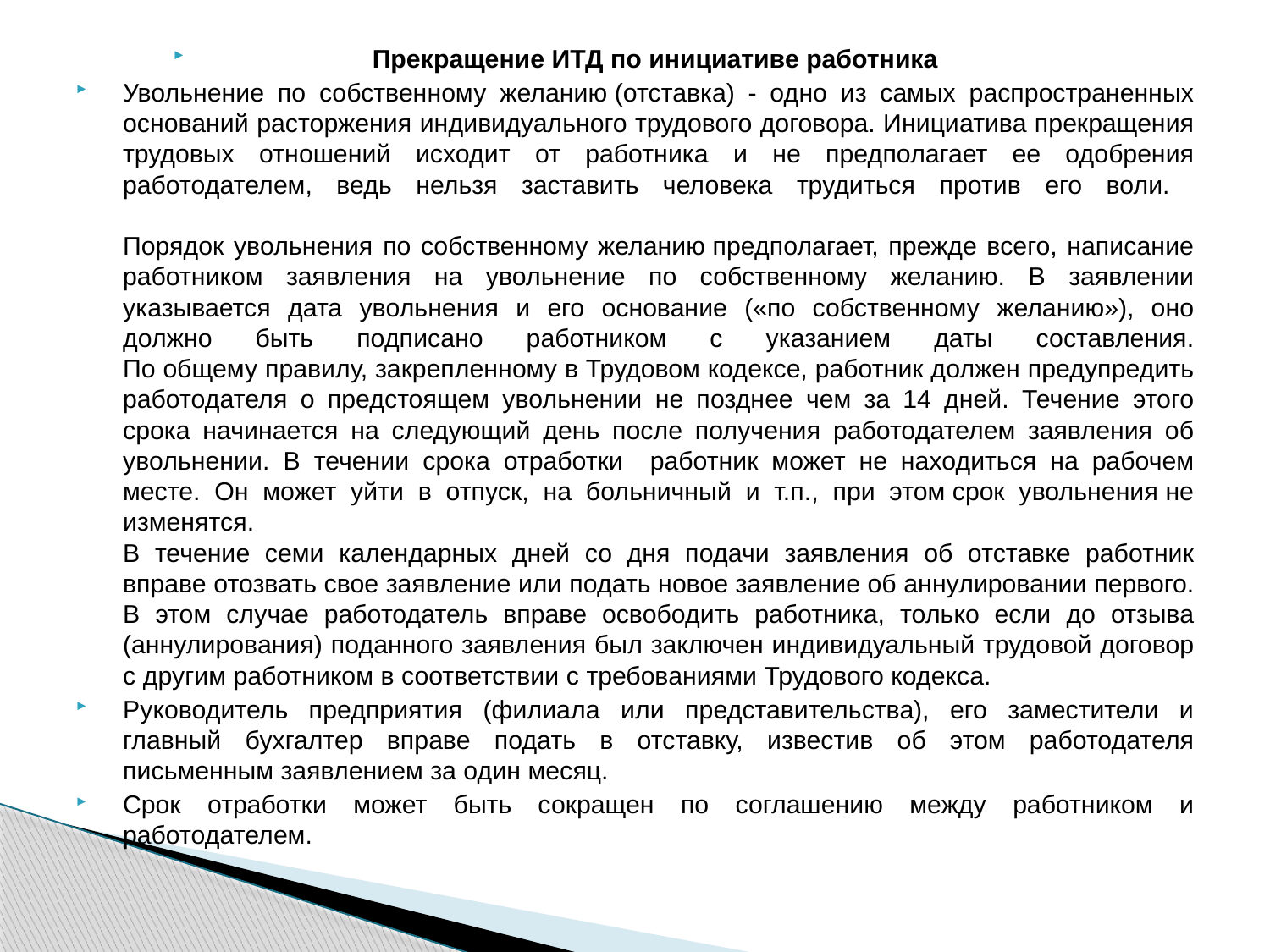

Прекращение ИТД по инициативе работника
Увольнение по собственному желанию (отставка) - одно из самых распространенных оснований расторжения индивидуального трудового договора. Инициатива прекращения трудовых отношений исходит от работника и не предполагает ее одобрения работодателем, ведь нельзя заставить человека трудиться против его воли.
Порядок увольнения по собственному желанию предполагает, прежде всего, написание работником заявления на увольнение по собственному желанию. В заявлении указывается дата увольнения и его основание («по собственному желанию»), оно должно быть подписано работником с указанием даты составления.
По общему правилу, закрепленному в Трудовом кодексе, работник должен предупредить работодателя о предстоящем увольнении не позднее чем за 14 дней. Течение этого срока начинается на следующий день после получения работодателем заявления об увольнении. В течении срока отработки  работник может не находиться на рабочем месте. Он может уйти в отпуск, на больничный и т.п., при этом срок увольнения не изменятся.
В течение семи календарных дней со дня подачи заявления об отставке работник вправе отозвать свое заявление или подать новое заявление об аннулировании первого. В этом случае работодатель вправе освободить работника, только если до отзыва (аннулирования) поданного заявления был заключен индивидуальный трудовой договор с другим работником в соответствии с требованиями Трудового кодекса.
Руководитель предприятия (филиала или представительства), его заместители и главный бухгалтер вправе подать в отставку, известив об этом работодателя письменным заявлением за один месяц.
Срок отработки может быть сокращен по соглашению между работником и работодателем.